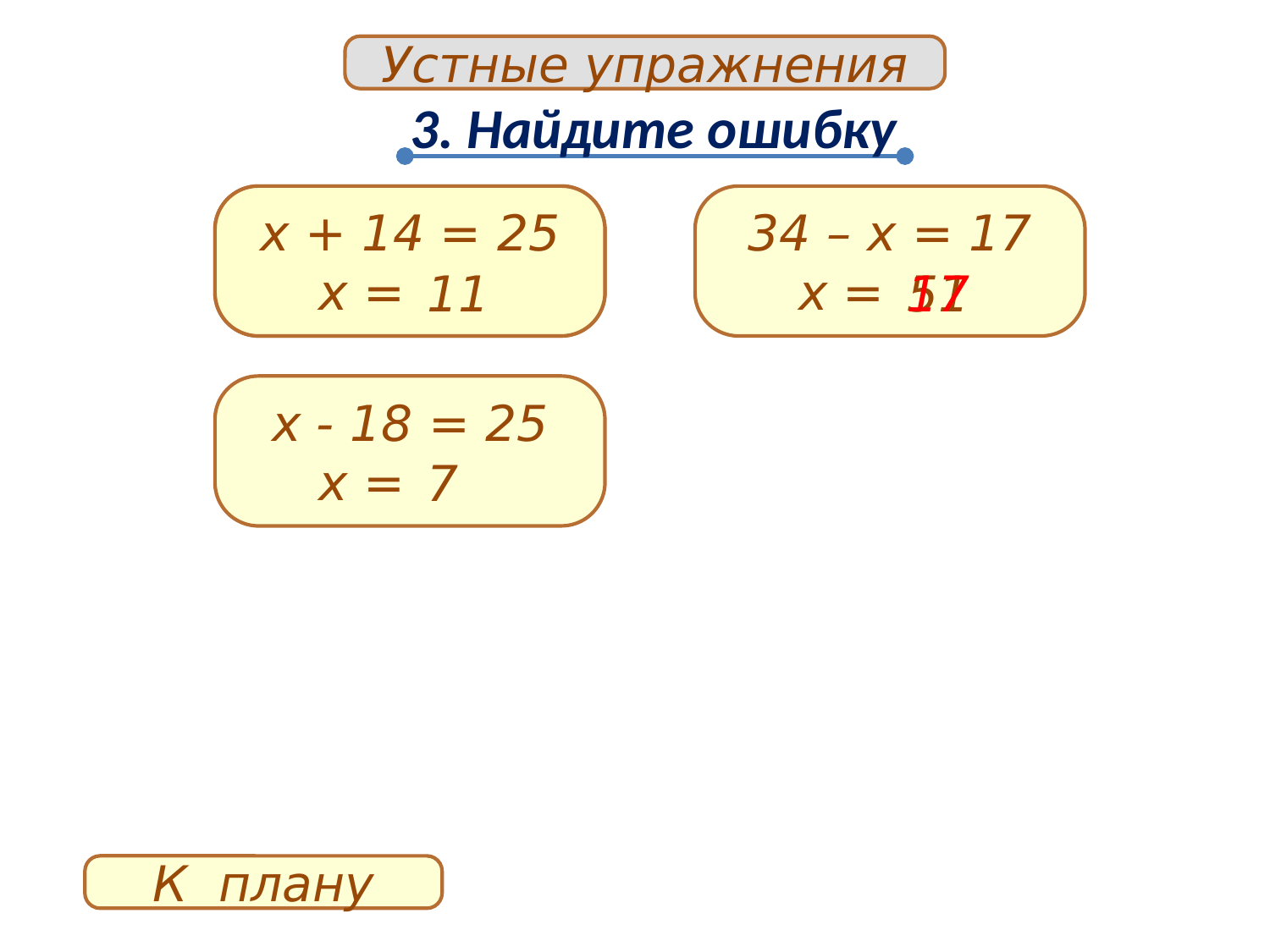

Устные упражнения
3. Найдите ошибку
x + 14 = 25
     x =
x + 14 = 25
     x =
34 – x = 17
     x =
11
51
17
x - 18 = 25
     x =
7
К  плану